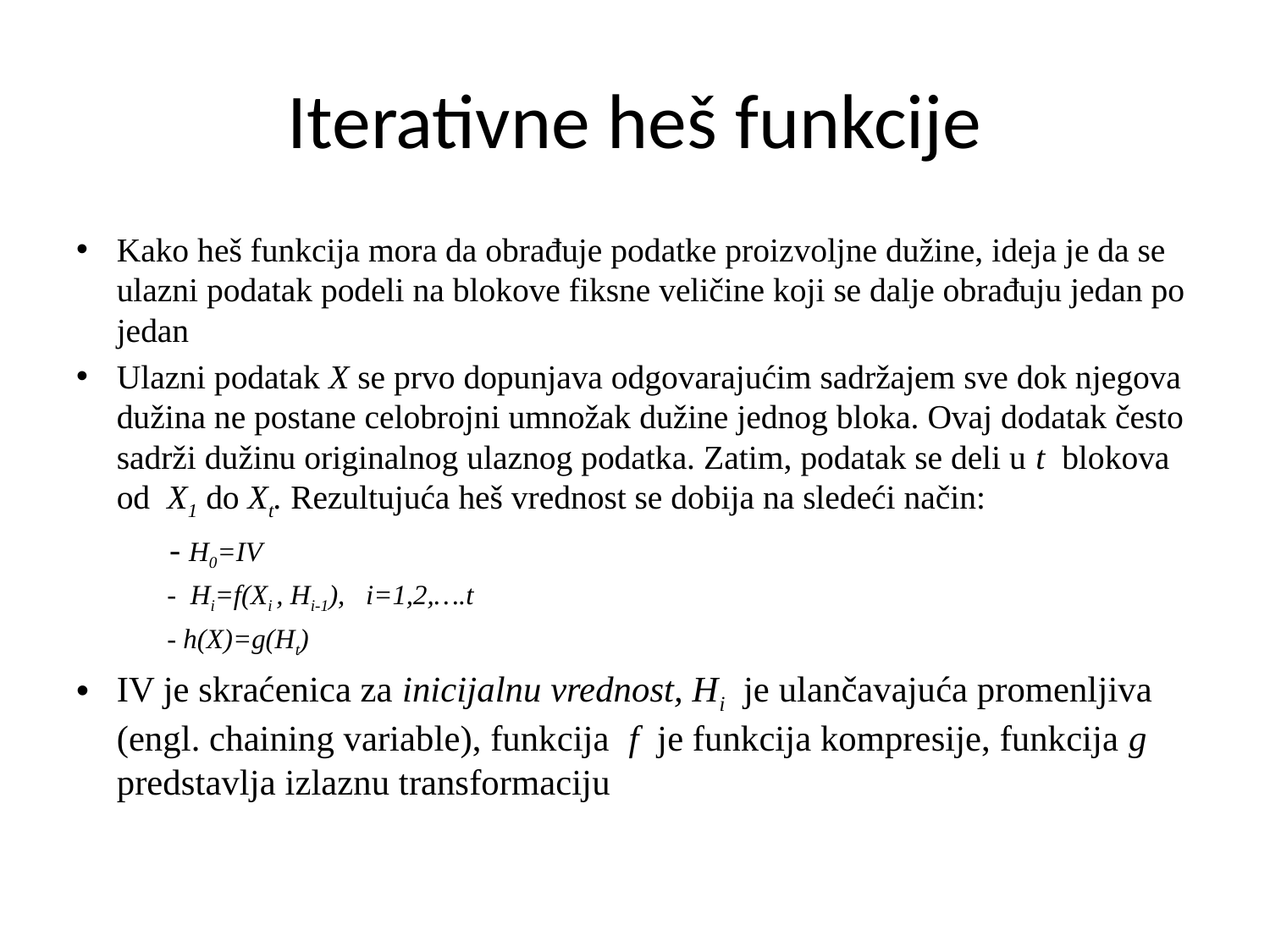

# Iterativne heš funkcije
Kako heš funkcija mora da obrađuje podatke proizvoljne dužine, ideja je da se  ulazni podatak podeli na blokove fiksne veličine koji se dalje obrađuju jedan po jedan
Ulazni podatak X se prvo dopunjava odgovarajućim sadržajem sve dok njegova dužina ne postane celobrojni umnožak dužine jednog bloka. Ovaj dodatak često sadrži dužinu originalnog ulaznog podatka. Zatim, podatak se deli u t  blokova od  X1 do Xt. Rezultujuća heš vrednost se dobija na sledeći način:
           - H0=IV
             -  Hi=f(Xi , Hi-1),   i=1,2,….t
             - h(X)=g(Ht)
IV je skraćenica za inicijalnu vrednost, Hi  je ulančavajuća promenljiva (engl. chaining variable), funkcija  f  je funkcija kompresije, funkcija g predstavlja izlaznu transformaciju